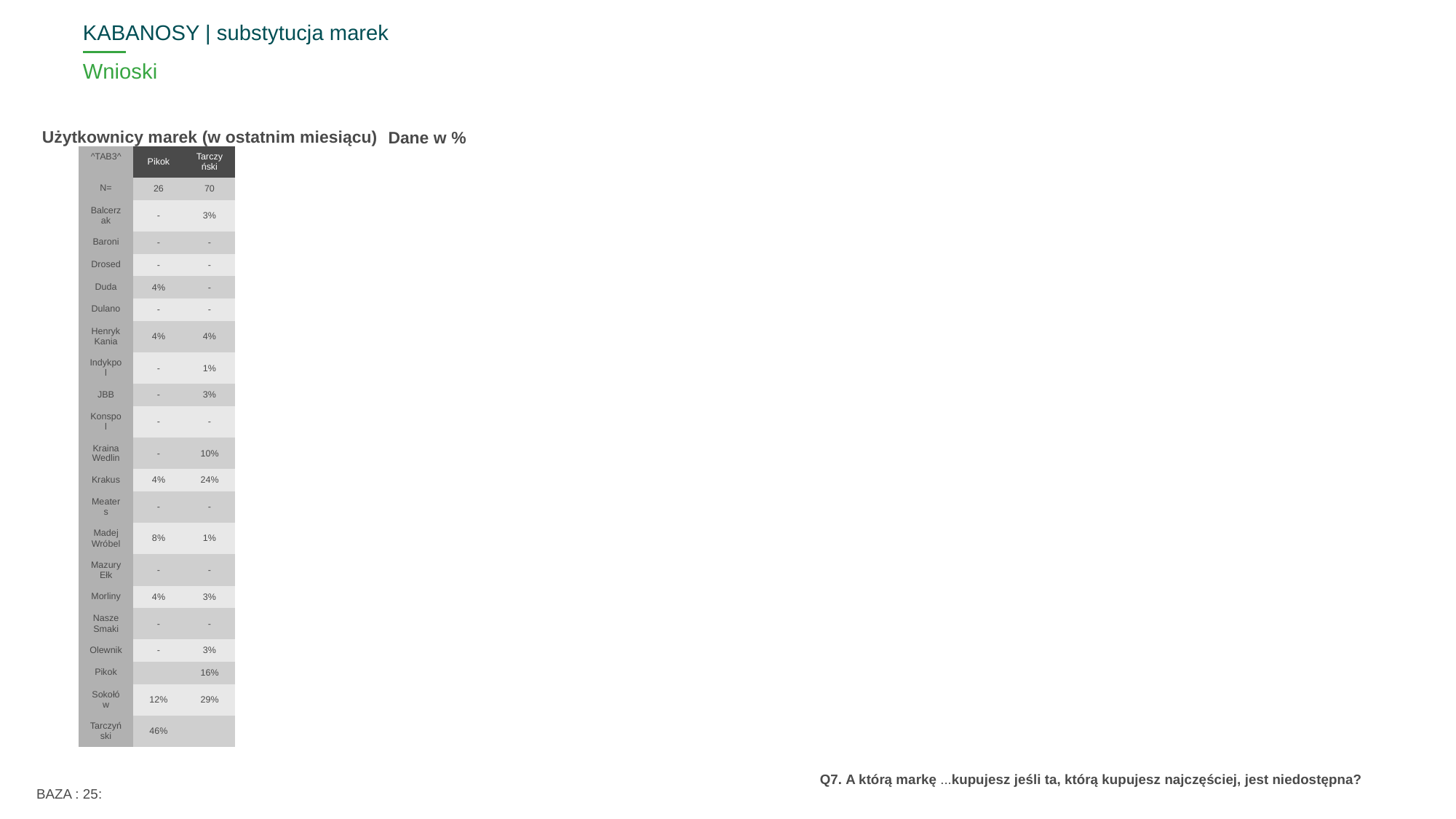

KABANOSY | substytucja marek
# Wnioski
Użytkownicy marek (w ostatnim miesiącu)
Dane w %
| ^TAB3^ | Pikok | Tarczyński |
| --- | --- | --- |
| N= | 26 | 70 |
| Balcerzak | - | 3% |
| Baroni | - | - |
| Drosed | - | - |
| Duda | 4% | - |
| Dulano | - | - |
| Henryk Kania | 4% | 4% |
| Indykpol | - | 1% |
| JBB | - | 3% |
| Konspol | - | - |
| Kraina Wedlin | - | 10% |
| Krakus | 4% | 24% |
| Meaters | - | - |
| Madej Wróbel | 8% | 1% |
| Mazury Ełk | - | - |
| Morliny | 4% | 3% |
| Nasze Smaki | - | - |
| Olewnik | - | 3% |
| Pikok |  | 16% |
| Sokołów | 12% | 29% |
| Tarczyński | 46% |  |

BAZA : 25:
Q7. A którą markę ...kupujesz jeśli ta, którą kupujesz najczęściej, jest niedostępna?